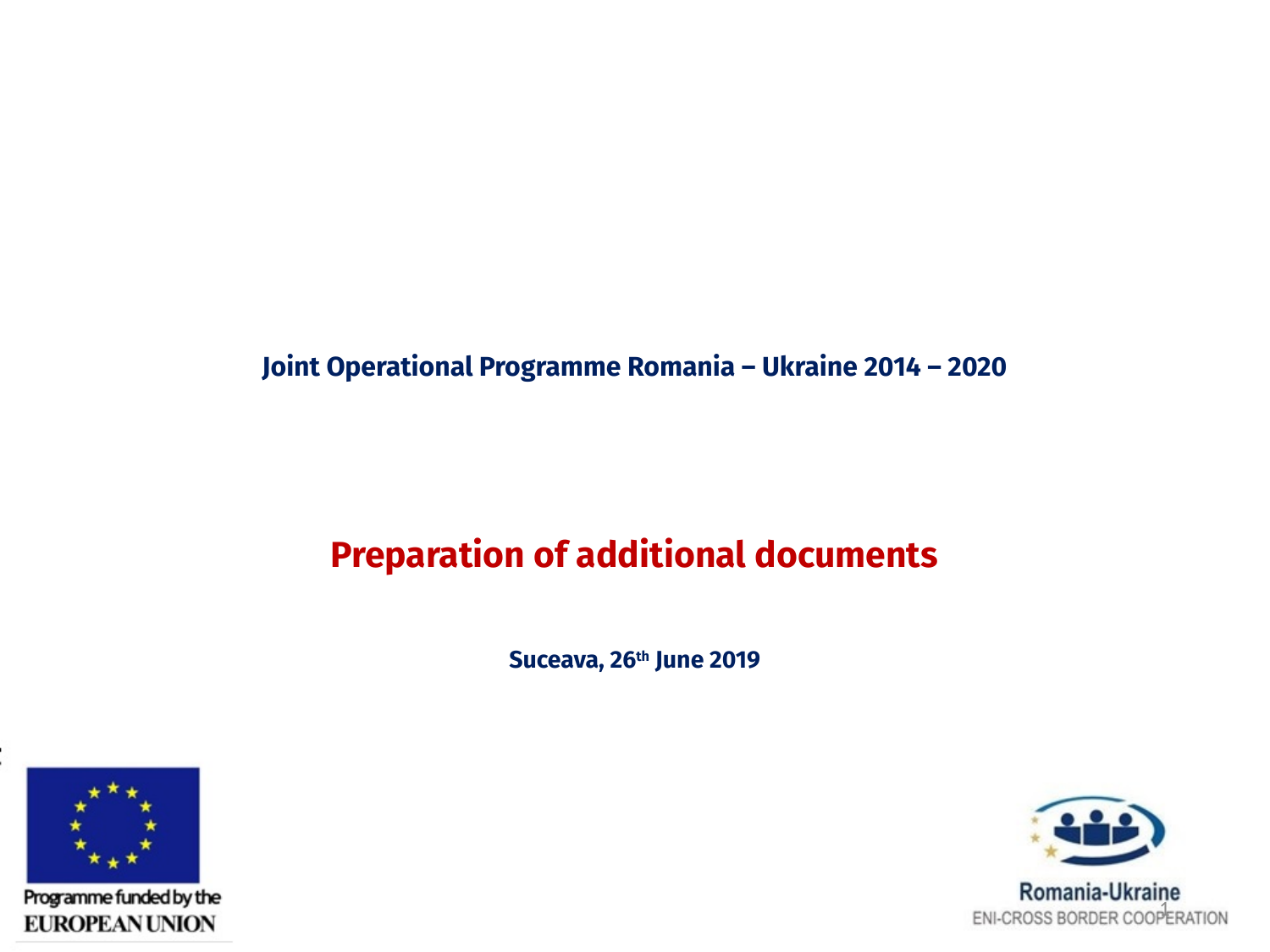

# Joint Operational Programme Romania – Ukraine 2014 – 2020 Preparation of additional documents Suceava, 26th June 2019
1